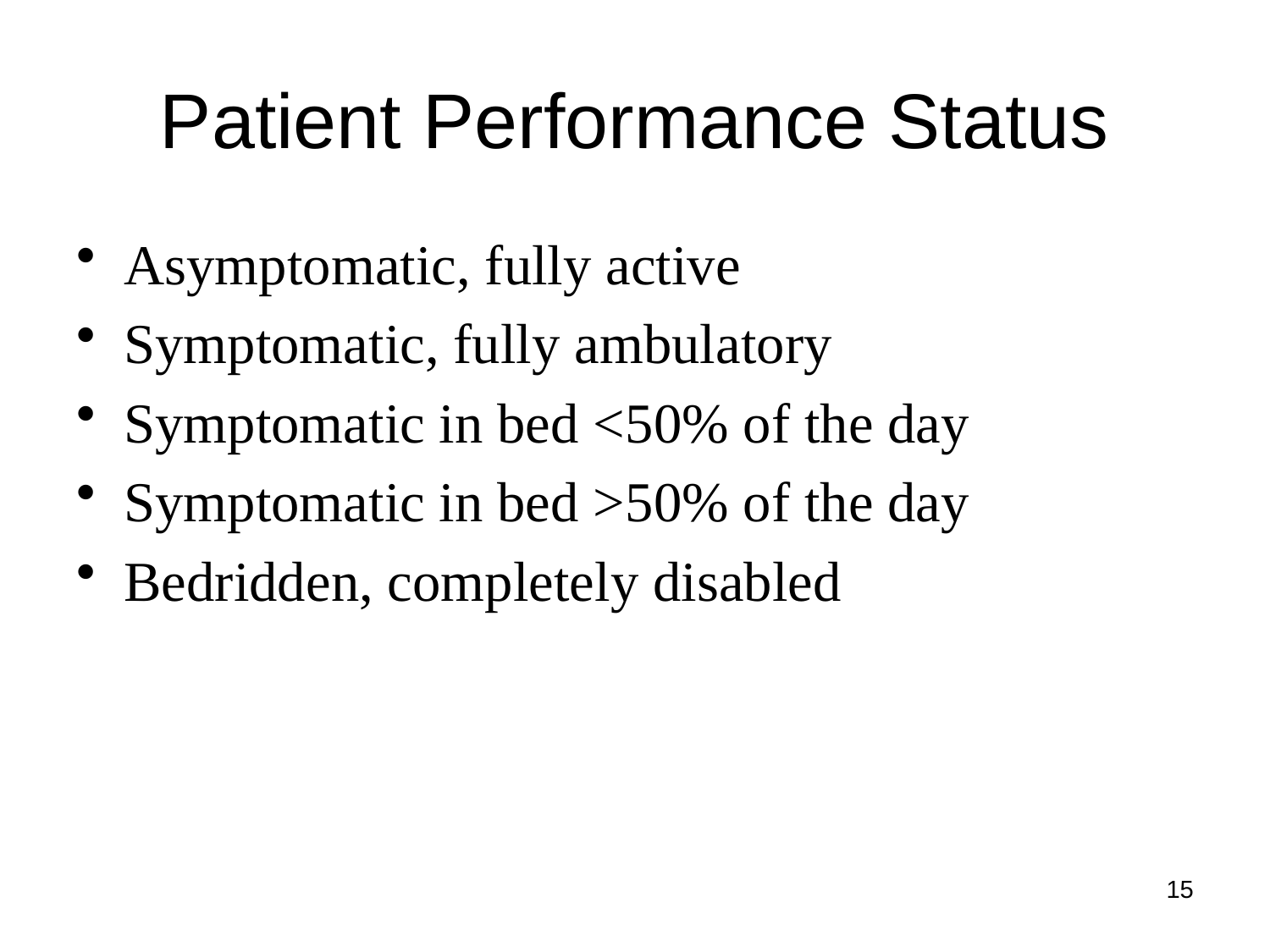

# Patient Performance Status
Asymptomatic, fully active
Symptomatic, fully ambulatory
Symptomatic in bed <50% of the day
Symptomatic in bed >50% of the day
Bedridden, completely disabled
15